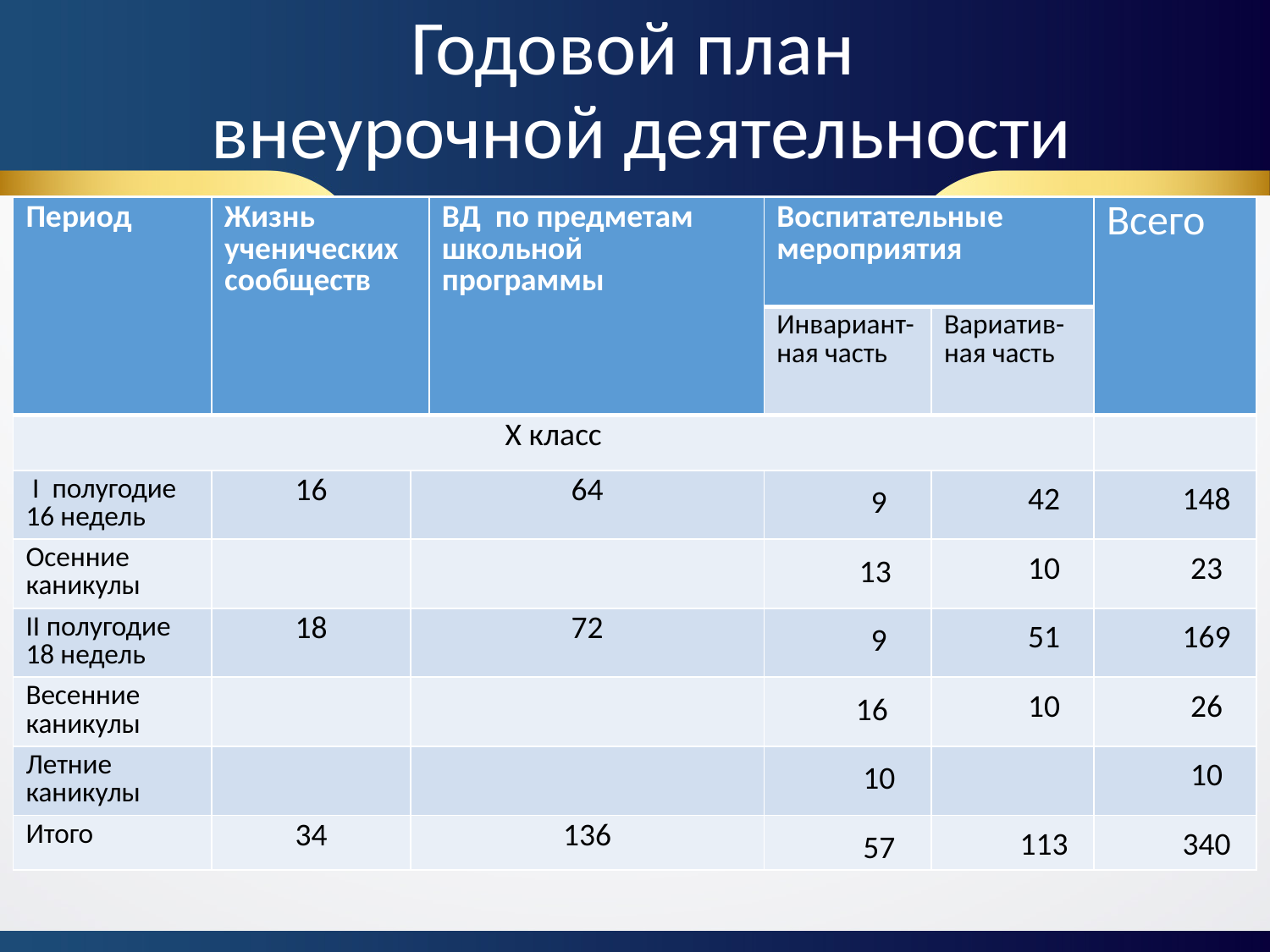

# Годовой план внеурочной деятельности
| Период | Жизнь ученических сообществ |  | ВД по предметам школьной программы | Воспитательные мероприятия |  | Всего |
| --- | --- | --- | --- | --- | --- | --- |
|  |  |  |  | Инвариант-ная часть | Вариатив-ная часть |  |
| Х класс |  |  |  |  |  |  |
| I полугодие 16 недель | 16 | 64 |  | 9 | 42 | 148 |
| Осенние каникулы |  |  |  | 13 | 10 | 23 |
| II полугодие 18 недель | 18 | 72 |  | 9 | 51 | 169 |
| Весенние каникулы |  |  |  | 16 | 10 | 26 |
| Летние каникулы |  |  |  | 10 |  | 10 |
| Итого | 34 | 136 |  | 57 | 113 | 340 |